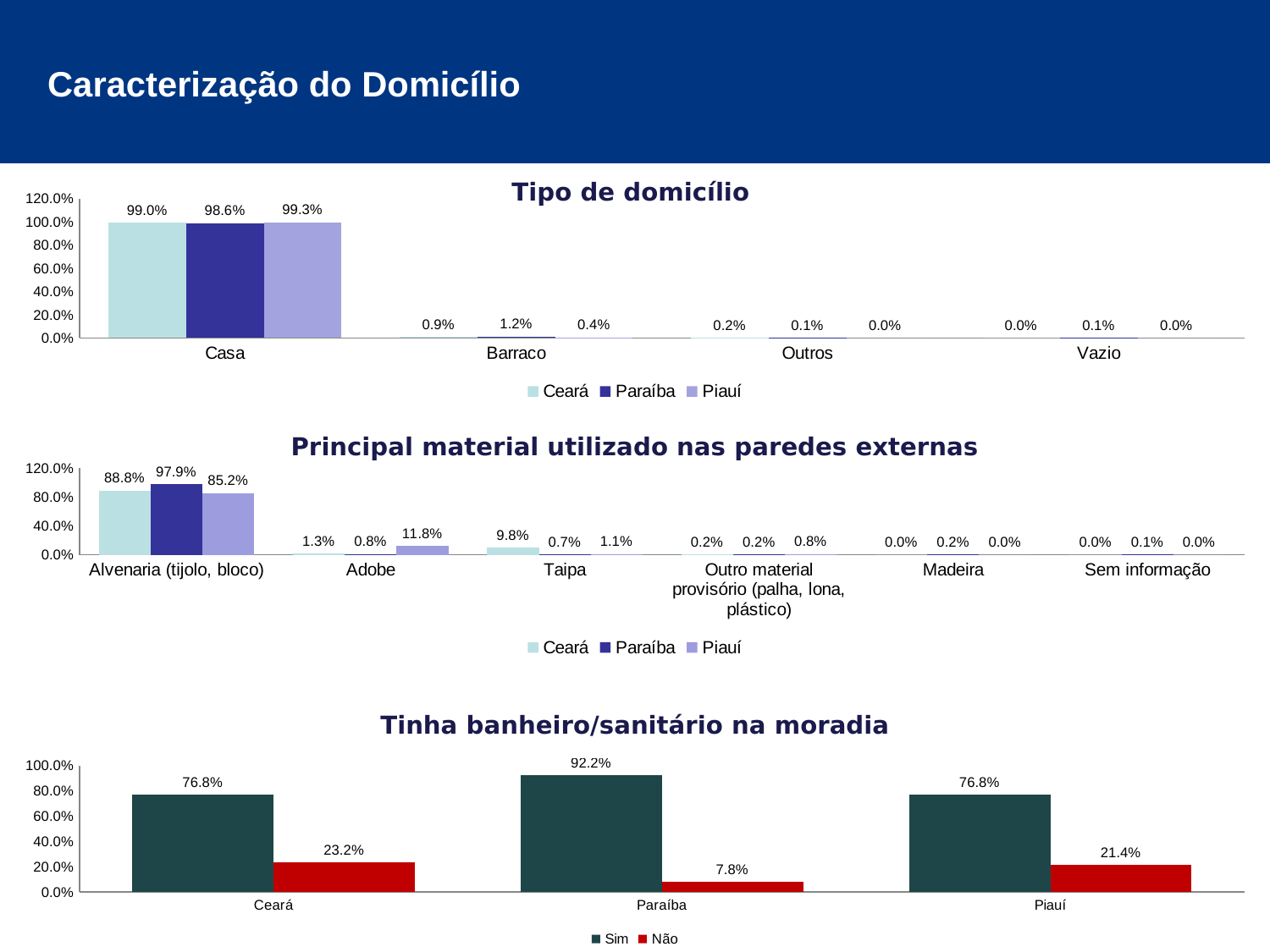

Caracterização do Domicílio
| Tipo de domicílio |
| --- |
|  |

### Chart

| Category | Ceará | Paraíba | Piauí |
|---|---|---|---|
| Casa | 0.9895749799518845 | 0.985865724381625 | 0.9932885906040269 |
| Barraco | 0.00882117080994387 | 0.011778563015312153 | 0.003835091083413231 |
| Outros | 0.001603849238171612 | 0.0011778563015312148 | 0.0 |
| Vazio | 0.0 | 0.0011778563015312148 | 0.0 |
| Principal material utilizado nas paredes externas |
| --- |

### Chart

| Category | Ceará | Paraíba | Piauí |
|---|---|---|---|
| Alvenaria (tijolo, bloco) | 0.8877305533279871 | 0.9787985865724387 | 0.8523489932885916 |
| Adobe | 0.012830793905372895 | 0.008244994110718494 | 0.11792905081495686 |
| Taipa | 0.09783480352846843 | 0.0070671378091872765 | 0.010546500479386392 |
| Outro material provisório (palha, lona, plástico) | 0.001603849238171612 | 0.002355712603062426 | 0.007670182166826462 |
| Madeira | 0.0 | 0.002355712603062426 | 0.0 |
| Sem informação | 0.0 | 0.0011778563015312148 | 0.0 |
| Tinha banheiro/sanitário na moradia |
| --- |

### Chart

| Category | Sim | Não |
|---|---|---|
| Ceará | 0.7682437850842021 | 0.23175621491579793 |
| Paraíba | 0.9222614840989395 | 0.07773851590106012 |
| Piauí | 0.7679769894535001 | 0.21380632790028764 |